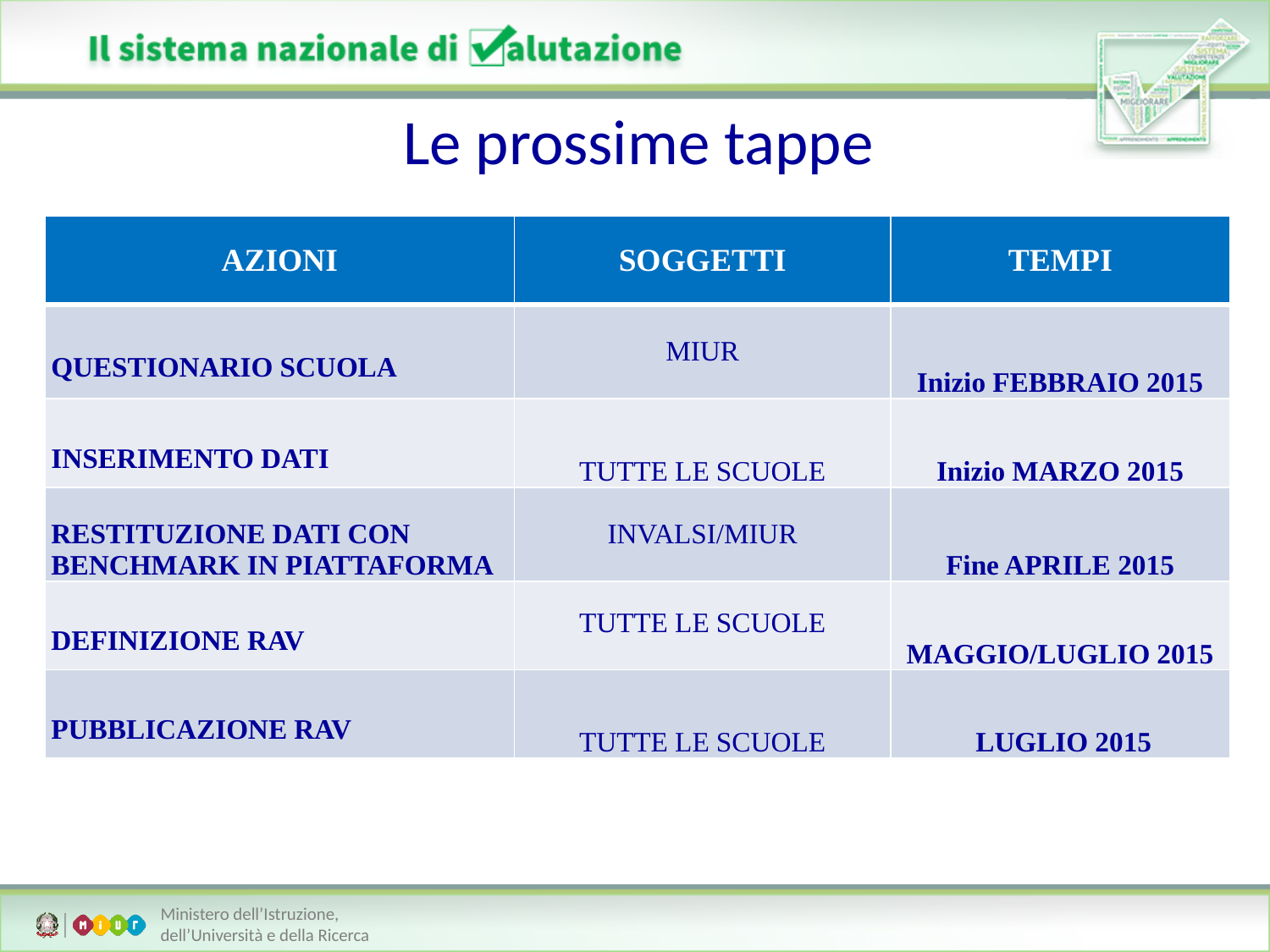

# Le prossime tappe
| AZIONI | SOGGETTI | TEMPI |
| --- | --- | --- |
| QUESTIONARIO SCUOLA | MIUR | Inizio FEBBRAIO 2015 |
| INSERIMENTO DATI | TUTTE LE SCUOLE | Inizio MARZO 2015 |
| RESTITUZIONE DATI CON BENCHMARK IN PIATTAFORMA | INVALSI/MIUR | Fine APRILE 2015 |
| DEFINIZIONE RAV | TUTTE LE SCUOLE | MAGGIO/LUGLIO 2015 |
| PUBBLICAZIONE RAV | TUTTE LE SCUOLE | LUGLIO 2015 |